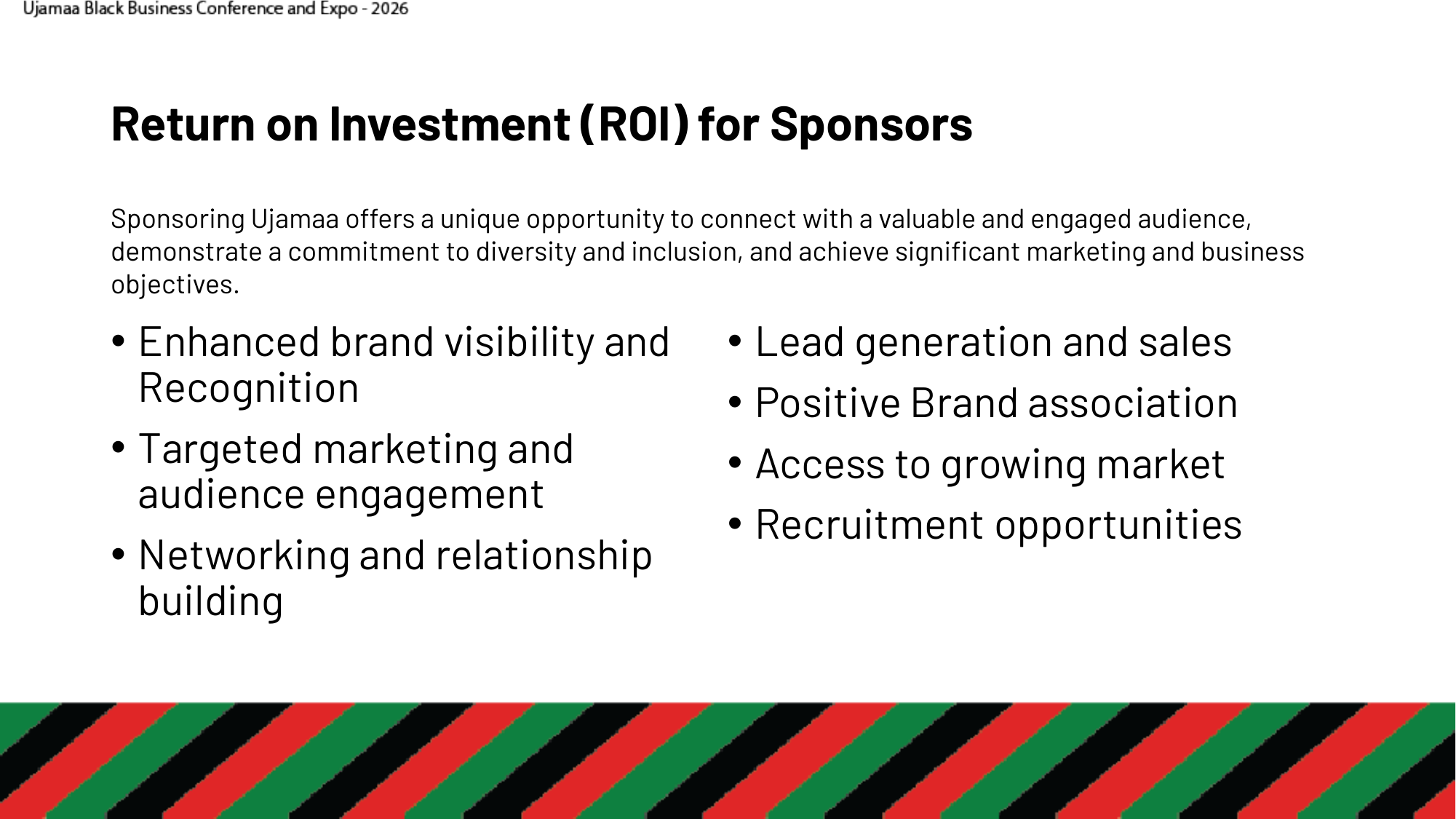

# Return on Investment (ROI) for Sponsors
Sponsoring Ujamaa offers a unique opportunity to connect with a valuable and engaged audience, demonstrate a commitment to diversity and inclusion, and achieve significant marketing and business objectives.
Enhanced brand visibility and Recognition
Targeted marketing and audience engagement
Networking and relationship building
Lead generation and sales
Positive Brand association
Access to growing market
Recruitment opportunities